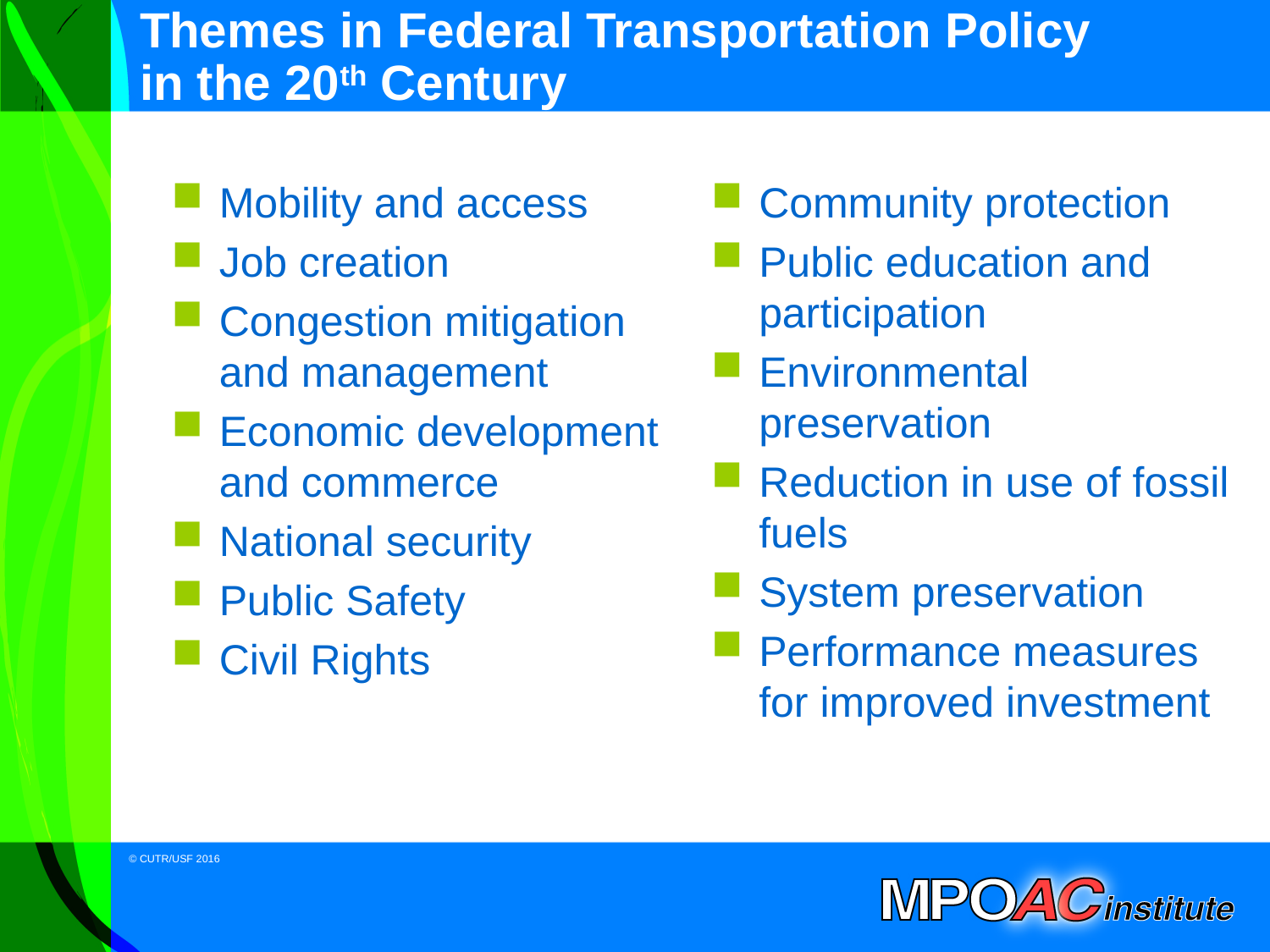

# Themes in Federal Transportation Policy in the 20th Century
Mobility and access
Job creation
Congestion mitigation and management
Economic development and commerce
National security
Public Safety
Civil Rights
Community protection
Public education and  participation
Environmental preservation
Reduction in use of fossil fuels
System preservation
Performance measures for improved investment